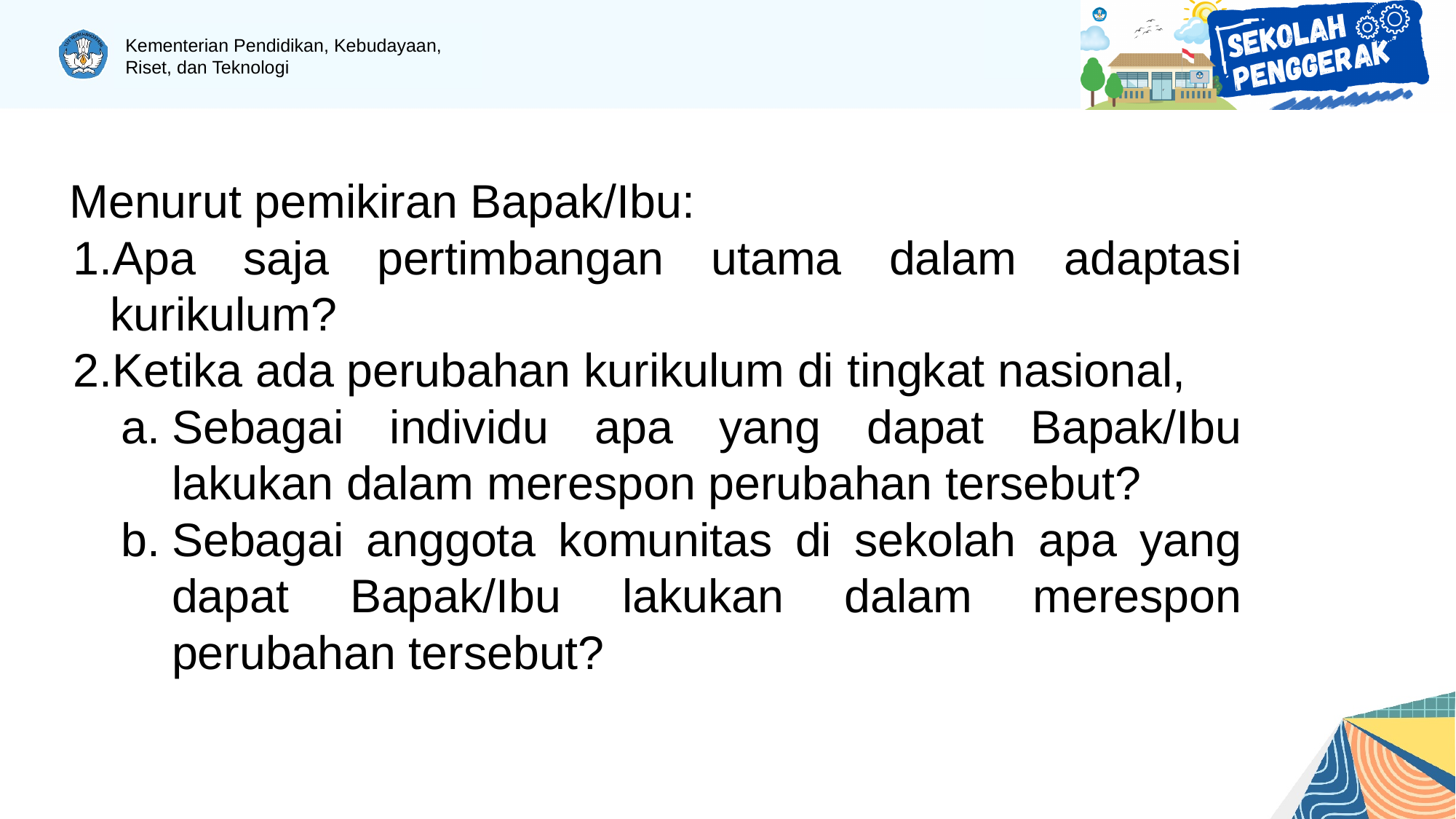

Menurut pemikiran Bapak/Ibu:
Apa saja pertimbangan utama dalam adaptasi kurikulum?
Ketika ada perubahan kurikulum di tingkat nasional,
Sebagai individu apa yang dapat Bapak/Ibu lakukan dalam merespon perubahan tersebut?
Sebagai anggota komunitas di sekolah apa yang dapat Bapak/Ibu lakukan dalam merespon perubahan tersebut?